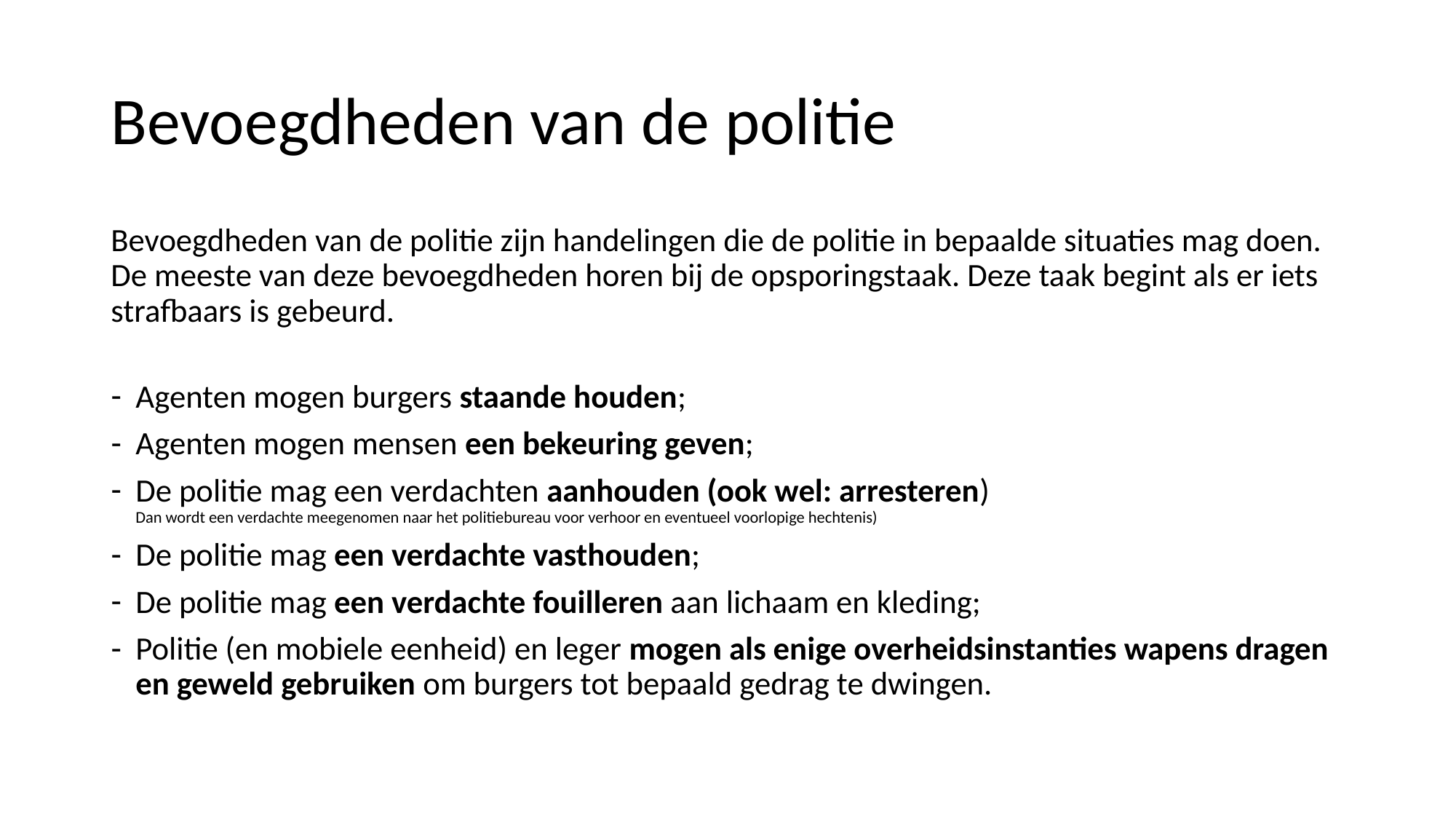

# Bevoegdheden van de politie
Bevoegdheden van de politie zijn handelingen die de politie in bepaalde situaties mag doen.
De meeste van deze bevoegdheden horen bij de opsporingstaak. Deze taak begint als er iets strafbaars is gebeurd.
Agenten mogen burgers staande houden;
Agenten mogen mensen een bekeuring geven;
De politie mag een verdachten aanhouden (ook wel: arresteren)
Dan wordt een verdachte meegenomen naar het politiebureau voor verhoor en eventueel voorlopige hechtenis)
De politie mag een verdachte vasthouden;
De politie mag een verdachte fouilleren aan lichaam en kleding;
Politie (en mobiele eenheid) en leger mogen als enige overheidsinstanties wapens dragen en geweld gebruiken om burgers tot bepaald gedrag te dwingen.